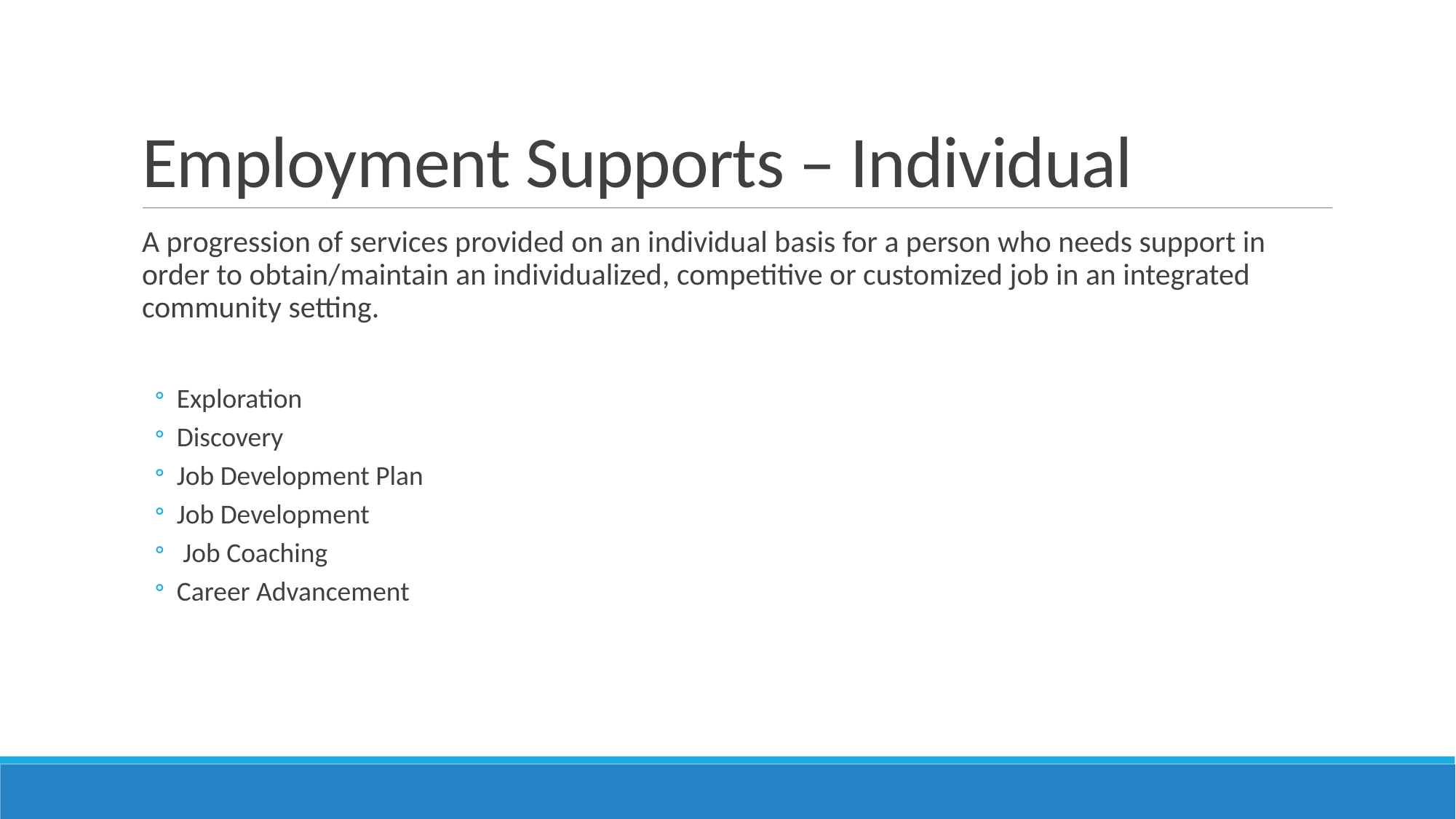

# Employment Supports – Individual
A progression of services provided on an individual basis for a person who needs support in order to obtain/maintain an individualized, competitive or customized job in an integrated community setting.

Exploration
Discovery
Job Development Plan
Job Development
 Job Coaching
Career Advancement